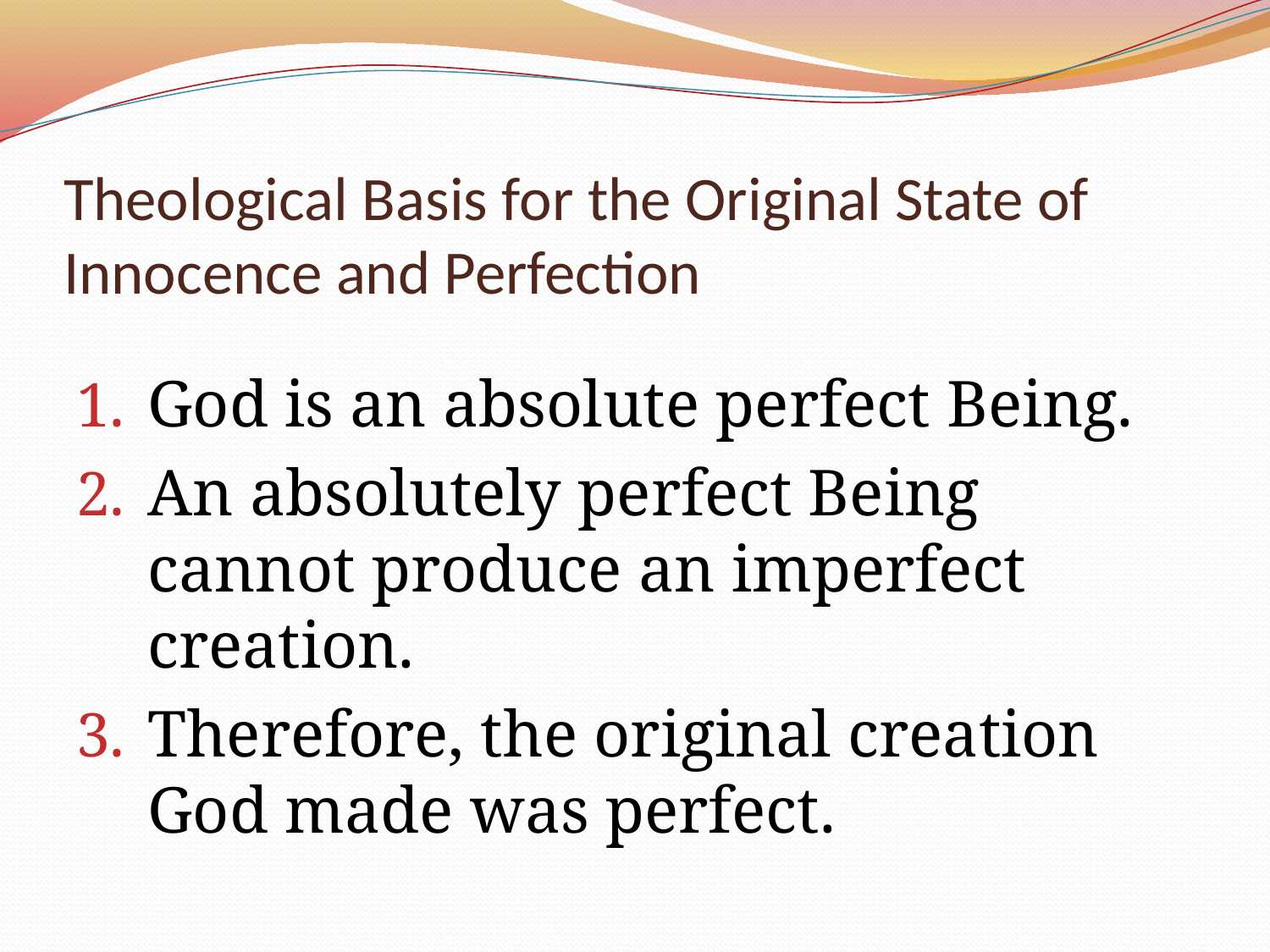

# Theological Basis for the Original State of Innocence and Perfection

God is an absolute perfect Being.
An absolutely perfect Being cannot produce an imperfect creation.
Therefore, the original creation God made was perfect.